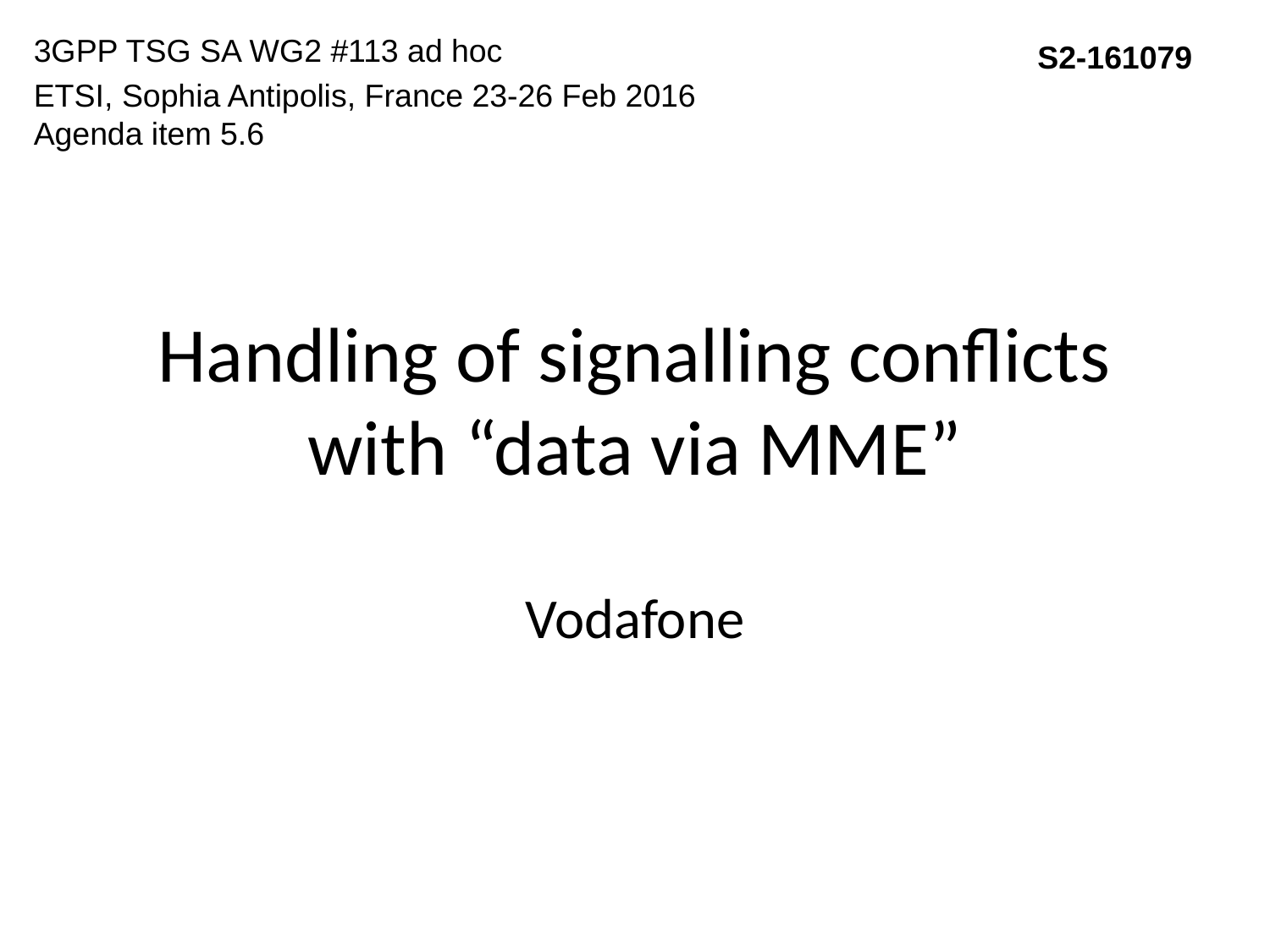

3GPP TSG SA WG2 #113 ad hoc
ETSI, Sophia Antipolis, France 23-26 Feb 2016
Agenda item 5.6
S2-161079
# Handling of signalling conflicts with “data via MME”
Vodafone